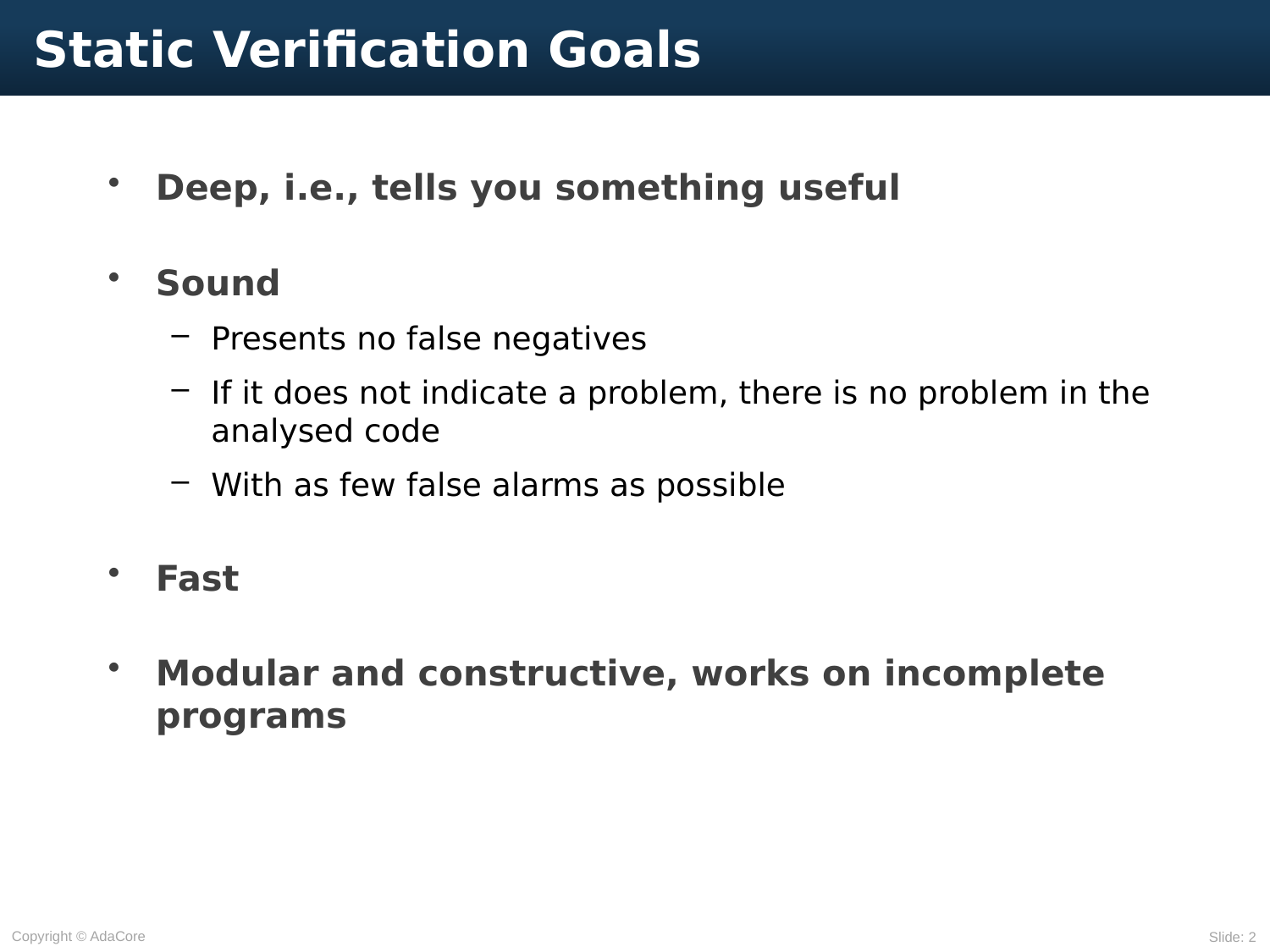

# Static Verification Goals
Deep, i.e., tells you something useful
Sound
Presents no false negatives
If it does not indicate a problem, there is no problem in the analysed code
With as few false alarms as possible
Fast
Modular and constructive, works on incomplete programs